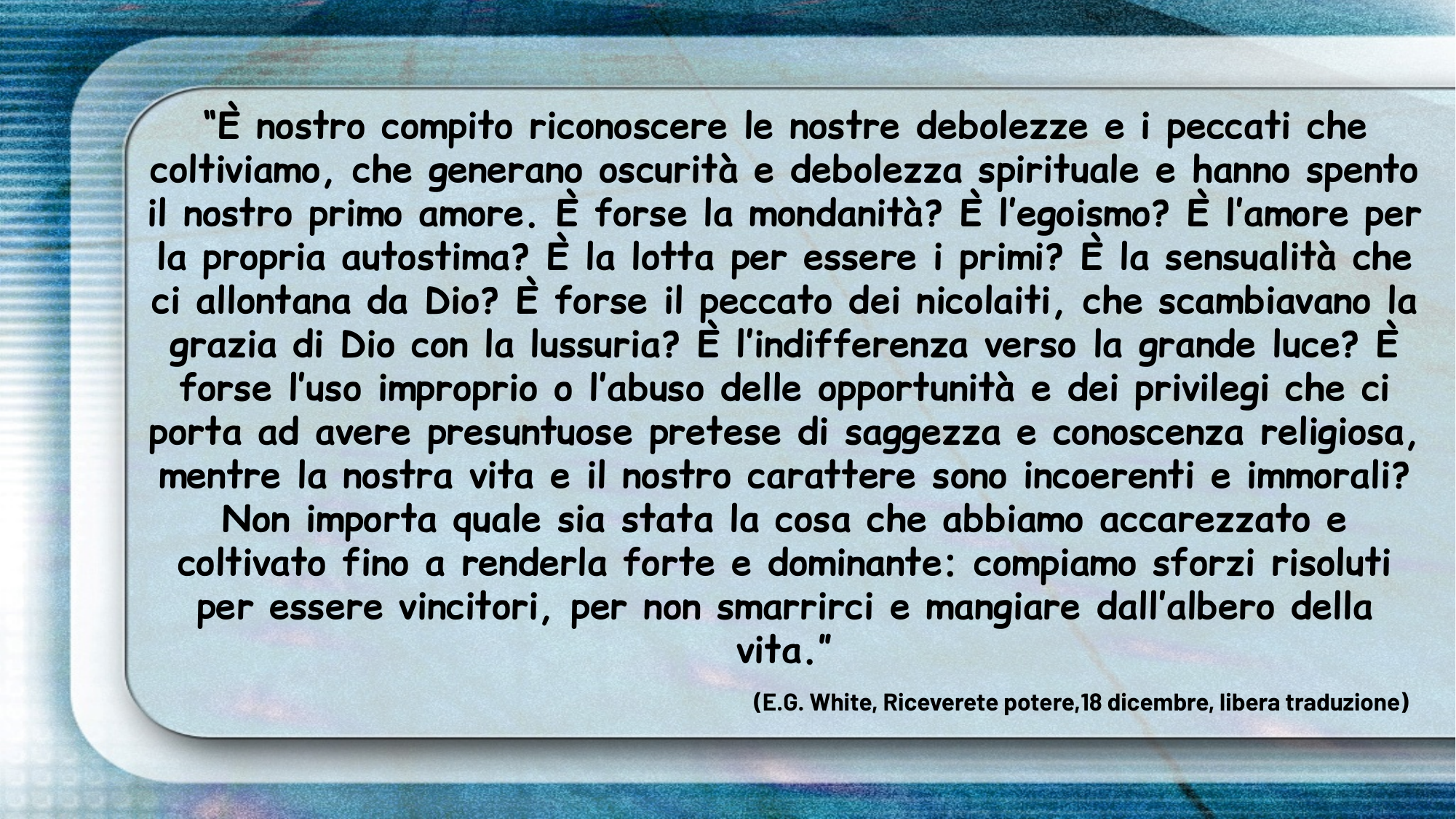

“È nostro compito riconoscere le nostre debolezze e i peccati che coltiviamo, che generano oscurità e debolezza spirituale e hanno spento il nostro primo amore. È forse la mondanità? È l’egoismo? È l’amore per la propria autostima? È la lotta per essere i primi? È la sensualità che ci allontana da Dio? È forse il peccato dei nicolaiti, che scambiavano la grazia di Dio con la lussuria? È l’indifferenza verso la grande luce? È forse l’uso improprio o l’abuso delle opportunità e dei privilegi che ci porta ad avere presuntuose pretese di saggezza e conoscenza religiosa, mentre la nostra vita e il nostro carattere sono incoerenti e immorali? Non importa quale sia stata la cosa che abbiamo accarezzato e coltivato fino a renderla forte e dominante: compiamo sforzi risoluti per essere vincitori, per non smarrirci e mangiare dall’albero della vita.”
(E.G. White, Riceverete potere,18 dicembre, libera traduzione)